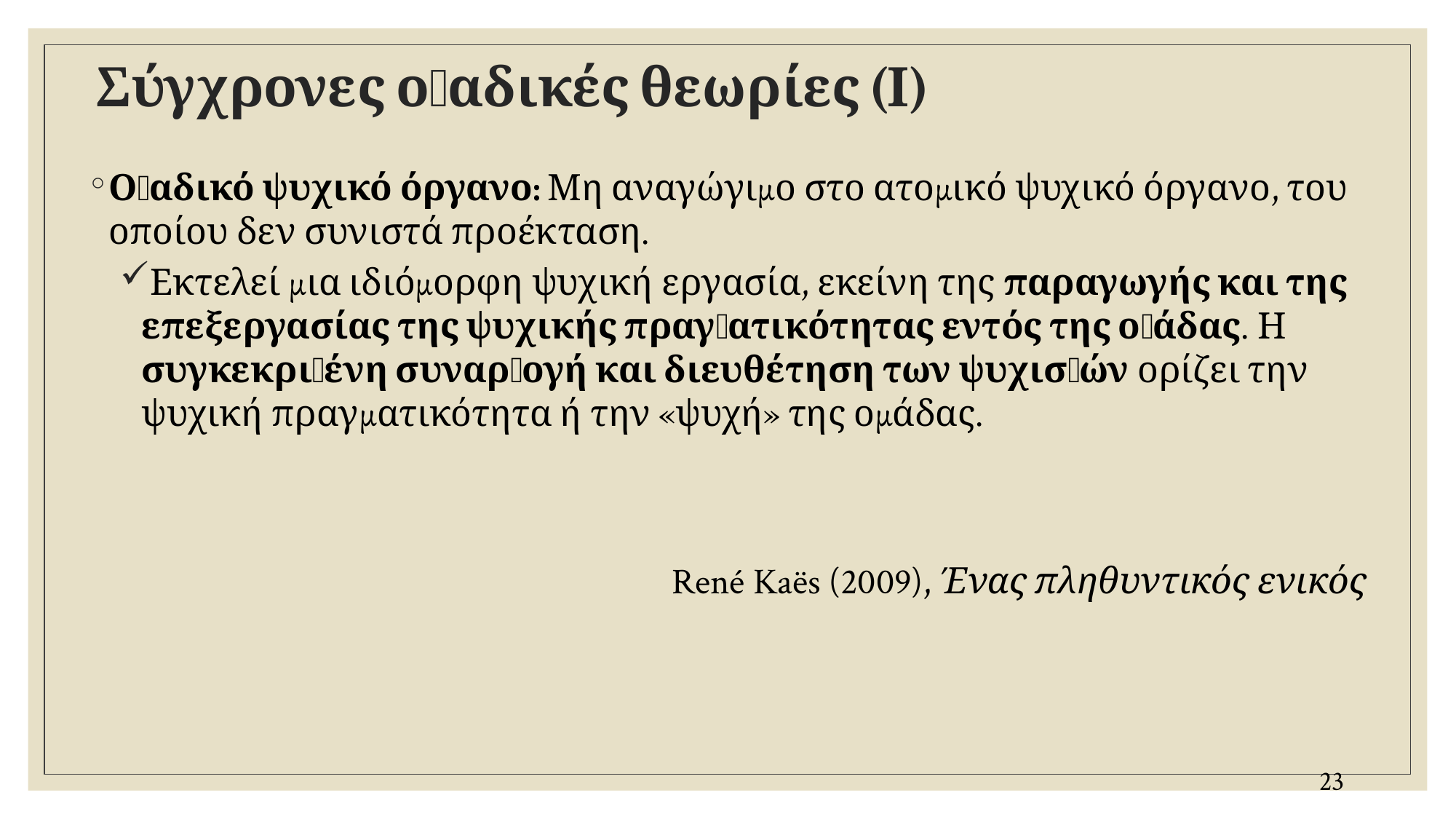

# Σύγχρονες ομαδικές θεωρίες (Ι)
Ομαδικό ψυχικό όργανο: Μη αναγώγιμο στο ατομικό ψυχικό όργανο, του οποίου δεν συνιστά προέκταση.
Εκτελεί μια ιδιόμορφη ψυχική εργασία, εκείνη της παραγωγής και της επεξεργασίας της ψυχικής πραγματικότητας εντός της ομάδας. Η συγκεκριμένη συναρμογή και διευθέτηση των ψυχισμών ορίζει την ψυχική πραγματικότητα ή την «ψυχή» της ομάδας.

 René Kaës (2009), Ένας πληθυντικός ενικός

23